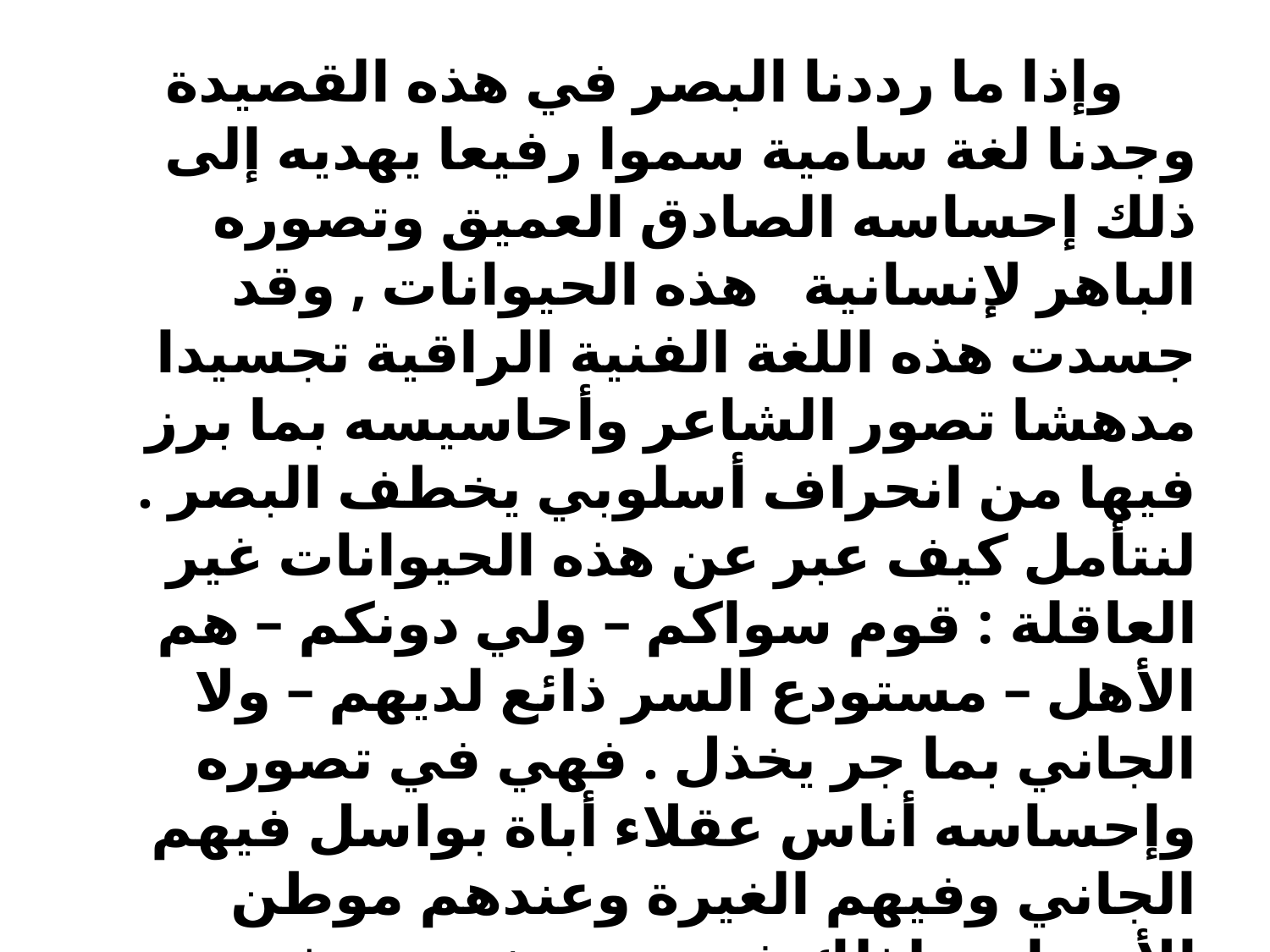

وإذا ما رددنا البصر في هذه القصيدة وجدنا لغة سامية سموا رفيعا يهديه إلى ذلك إحساسه الصادق العميق وتصوره الباهر لإنسانية   هذه الحيوانات , وقد جسدت هذه اللغة الفنية الراقية تجسيدا مدهشا تصور الشاعر وأحاسيسه بما برز فيها من انحراف أسلوبي يخطف البصر . لنتأمل كيف عبر عن هذه الحيوانات غير العاقلة : قوم سواكم – ولي دونكم – هم الأهل – مستودع السر ذائع لديهم – ولا الجاني بما جر يخذل . فهي في تصوره وإحساسه أناس عقلاء أباة بواسل فيهم الجاني وفيهم الغيرة وعندهم موطن الأسرار ,ولذلك فهو يتحدث عن هذه الحيوانات كما لو كانت قوما من البشر العقلاء حقا فيأتي بالألفاظ الدالة على البشر , ويردفها بضمير جمع المذكر السالم .